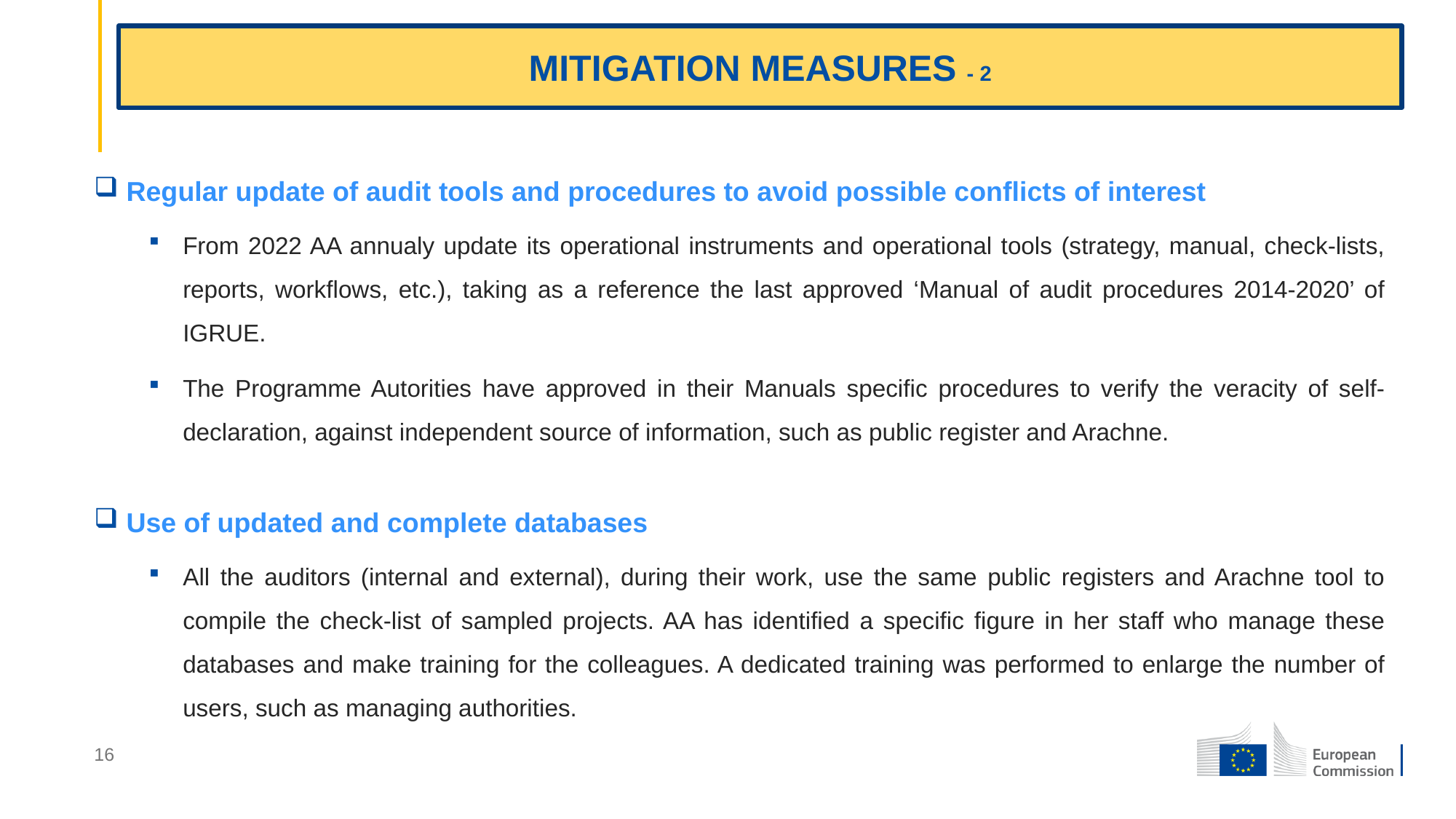

# Mitigation Measures - 2

 Regular update of audit tools and procedures to avoid possible conflicts of interest
From 2022 AA annualy update its operational instruments and operational tools (strategy, manual, check-lists, reports, workflows, etc.), taking as a reference the last approved ‘Manual of audit procedures 2014-2020’ of IGRUE.
The Programme Autorities have approved in their Manuals specific procedures to verify the veracity of self-declaration, against independent source of information, such as public register and Arachne.

 Use of updated and complete databases
All the auditors (internal and external), during their work, use the same public registers and Arachne tool to compile the check-list of sampled projects. AA has identified a specific figure in her staff who manage these databases and make training for the colleagues. A dedicated training was performed to enlarge the number of users, such as managing authorities.

16